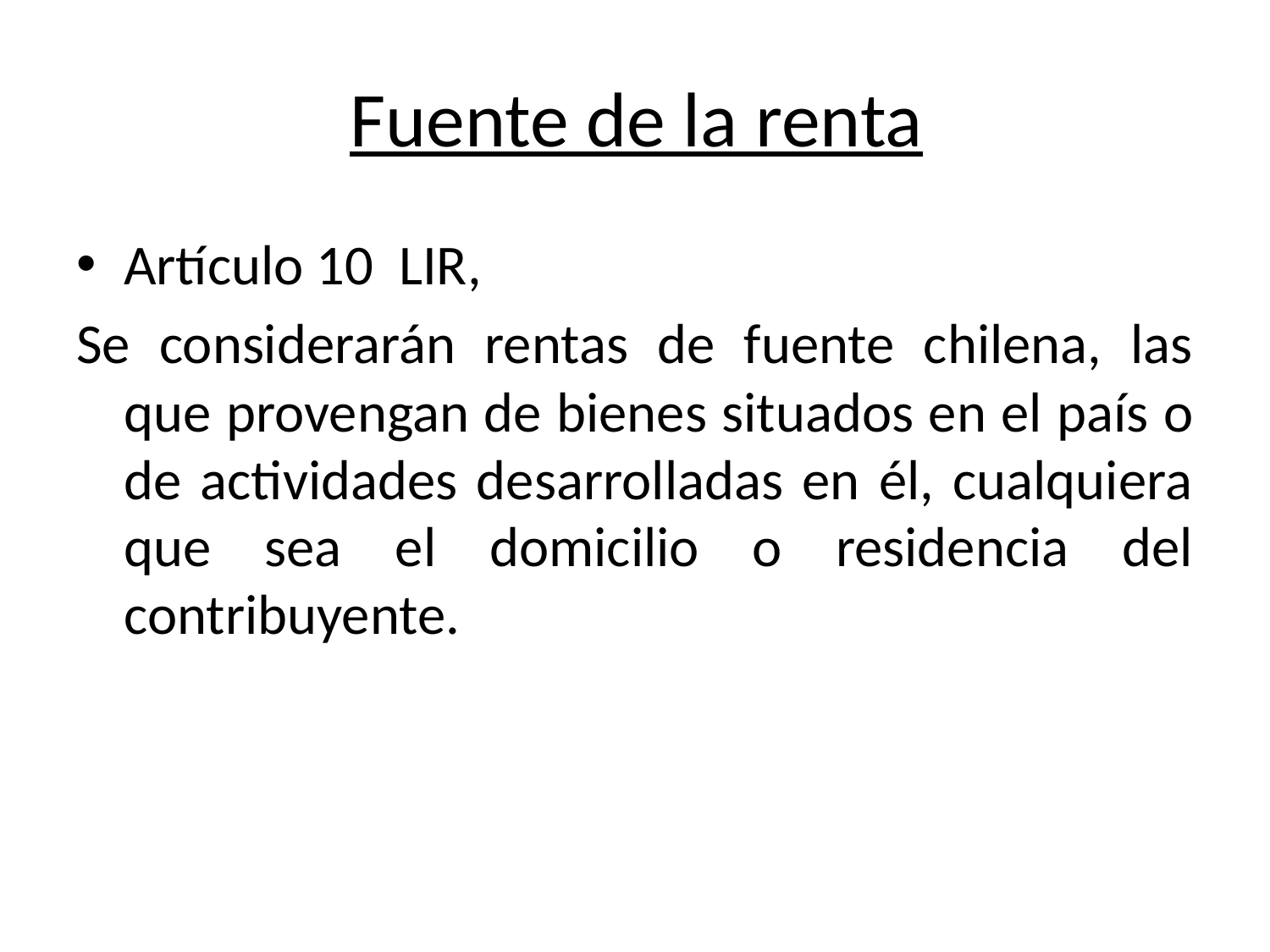

# Fuente de la renta
Artículo 10  LIR,
Se considerarán rentas de fuente chilena, las que provengan de bienes situados en el país o de actividades desarrolladas en él, cualquiera que sea el domicilio o residencia del contribuyente.